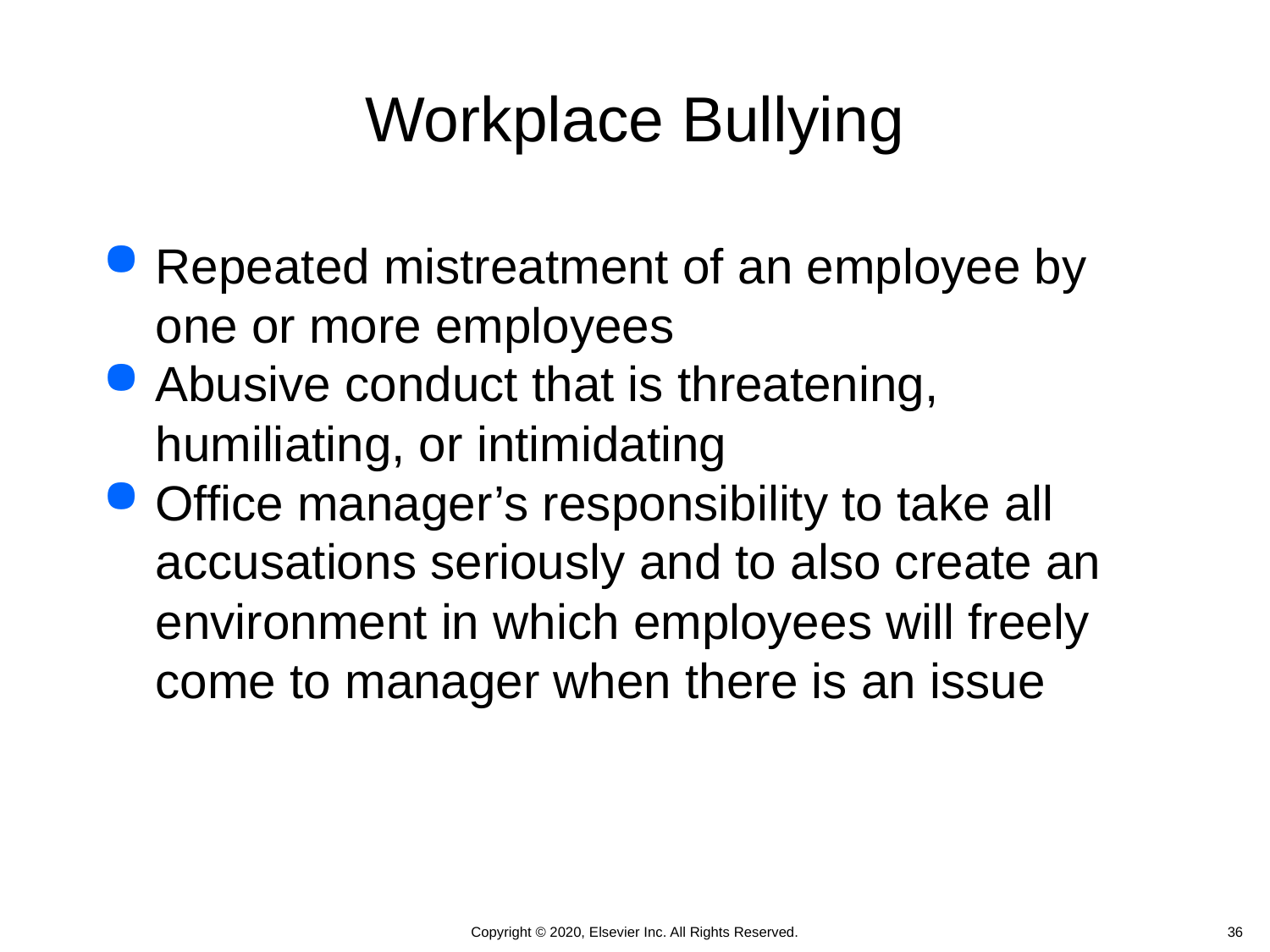

# Workplace Bullying
Repeated mistreatment of an employee by one or more employees
Abusive conduct that is threatening, humiliating, or intimidating
Office manager’s responsibility to take all accusations seriously and to also create an environment in which employees will freely come to manager when there is an issue
 36